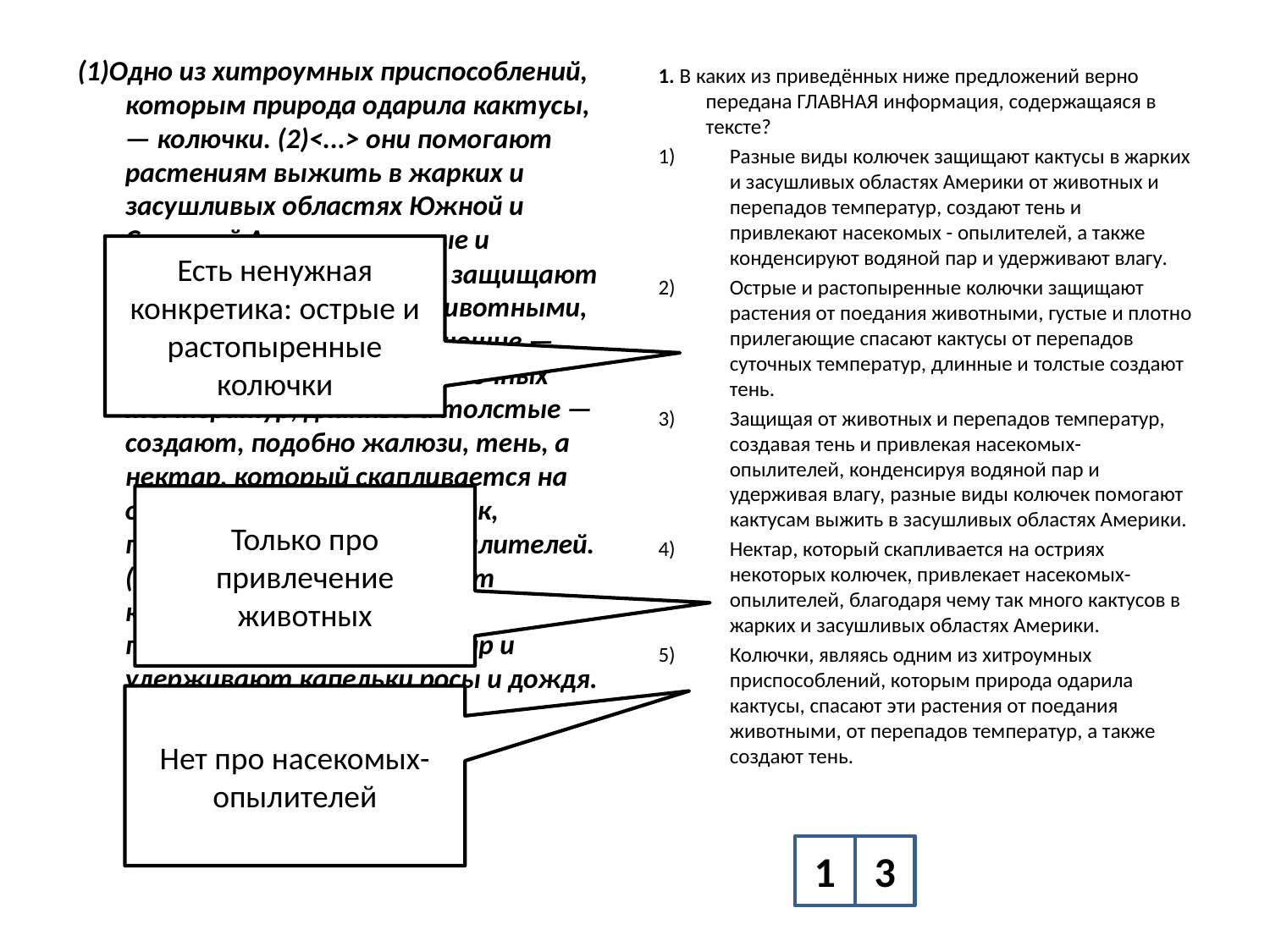

(1)Одно из хитроумных приспособлений, которым природа одарила кактусы, — колючки. (2)<...> они помогают растениям выжить в жарких и засушливых областях Южной и Северной Америки: острые и растопыренные колючки защищают растения от поедания животными, густые и плотно прилегающие — спасают от перепадов суточных температур, длинные и толстые — создают, подобно жалюзи, тень, а нектар, который скапливается на остриях некоторых колючек, привлекает насекомых-опылителей. (3) Также колючки помогают кактусам переносить засуху, поскольку конденсируют пар и удерживают капельки росы и дождя.
1. В каких из приведённых ниже предложений верно передана ГЛАВНАЯ информация, со­держащаяся в тексте?
Разные виды колючек защищают кактусы в жарких и засушливых областях Америки от животных и перепадов температур, создают тень и привлекают насекомых - опылителей, а также конденсируют водяной пар и удерживают влагу.
Острые и растопыренные колючки защищают растения от поедания животными, густые и плотно прилегающие спасают кактусы от перепадов суточных температур, длинные и толстые создают тень.
Защищая от животных и перепадов температур, создавая тень и привлекая насекомых-опылителей, конденсируя водяной пар и удерживая влагу, разные виды колючек помогают кактусам выжить в засушливых областях Америки.
Нектар, который скапливается на остриях некоторых колючек, привлекает насекомых-опылителей, благодаря чему так много кактусов в жарких и засушливых областях Америки.
Колючки, являясь одним из хитроумных приспособлений, которым природа одарила кактусы, спасают эти растения от поедания животными, от перепадов температур, а также создают тень.
Есть ненужная конкретика: острые и растопыренные колючки
Только про привлечение животных
Нет про насекомых-опылителей
1
3